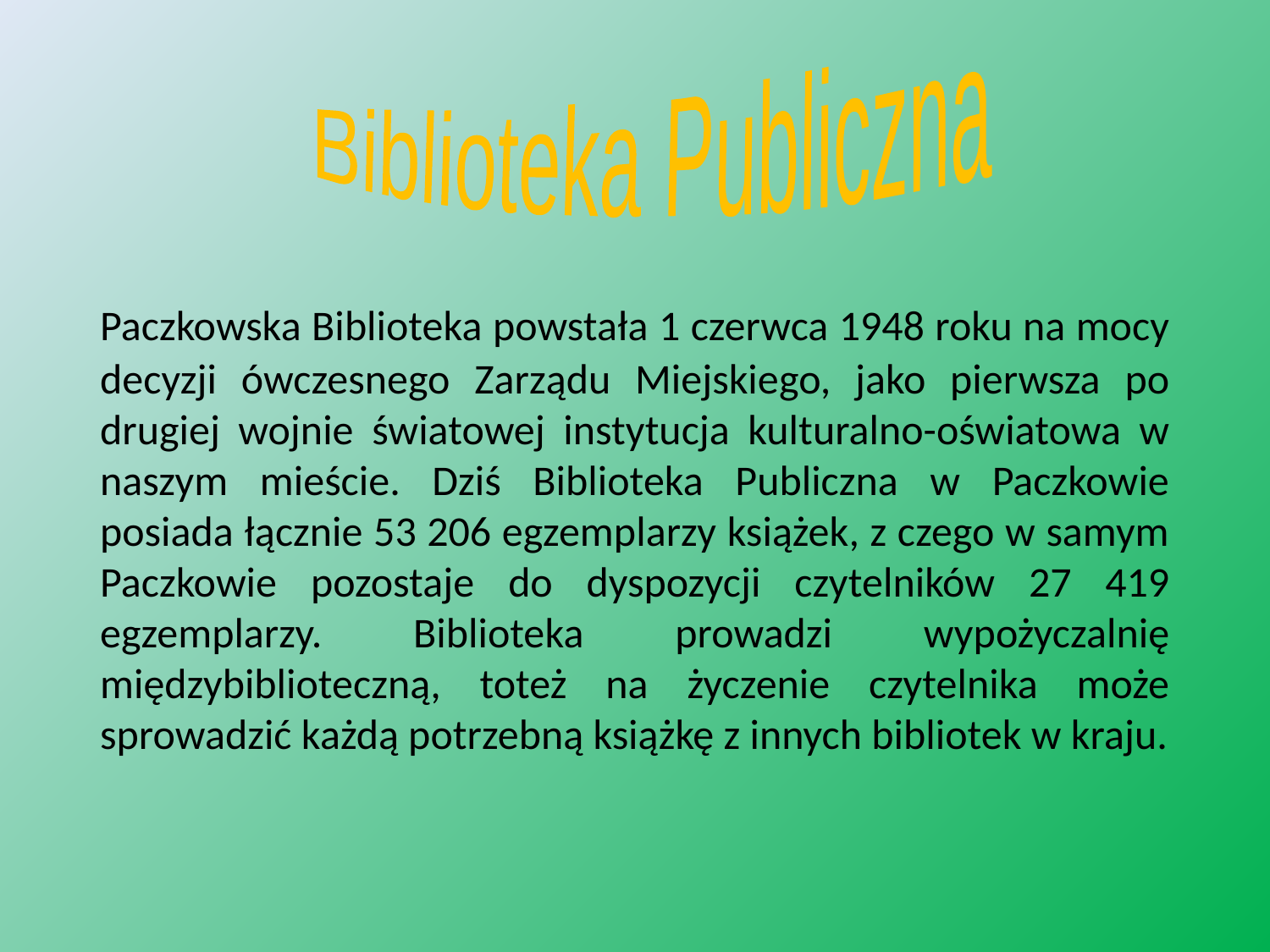

Biblioteka Publiczna
	Paczkowska Biblioteka powstała 1 czerwca 1948 roku na mocy decyzji ówczesnego Zarządu Miejskiego, jako pierwsza po drugiej wojnie światowej instytucja kulturalno-oświatowa w naszym mieście. Dziś Biblioteka Publiczna w Paczkowie posiada łącznie 53 206 egzemplarzy książek, z czego w samym Paczkowie pozostaje do dyspozycji czytelników 27 419 egzemplarzy. Biblioteka prowadzi wypożyczalnię międzybiblioteczną, toteż na życzenie czytelnika może sprowadzić każdą potrzebną książkę z innych bibliotek w kraju.